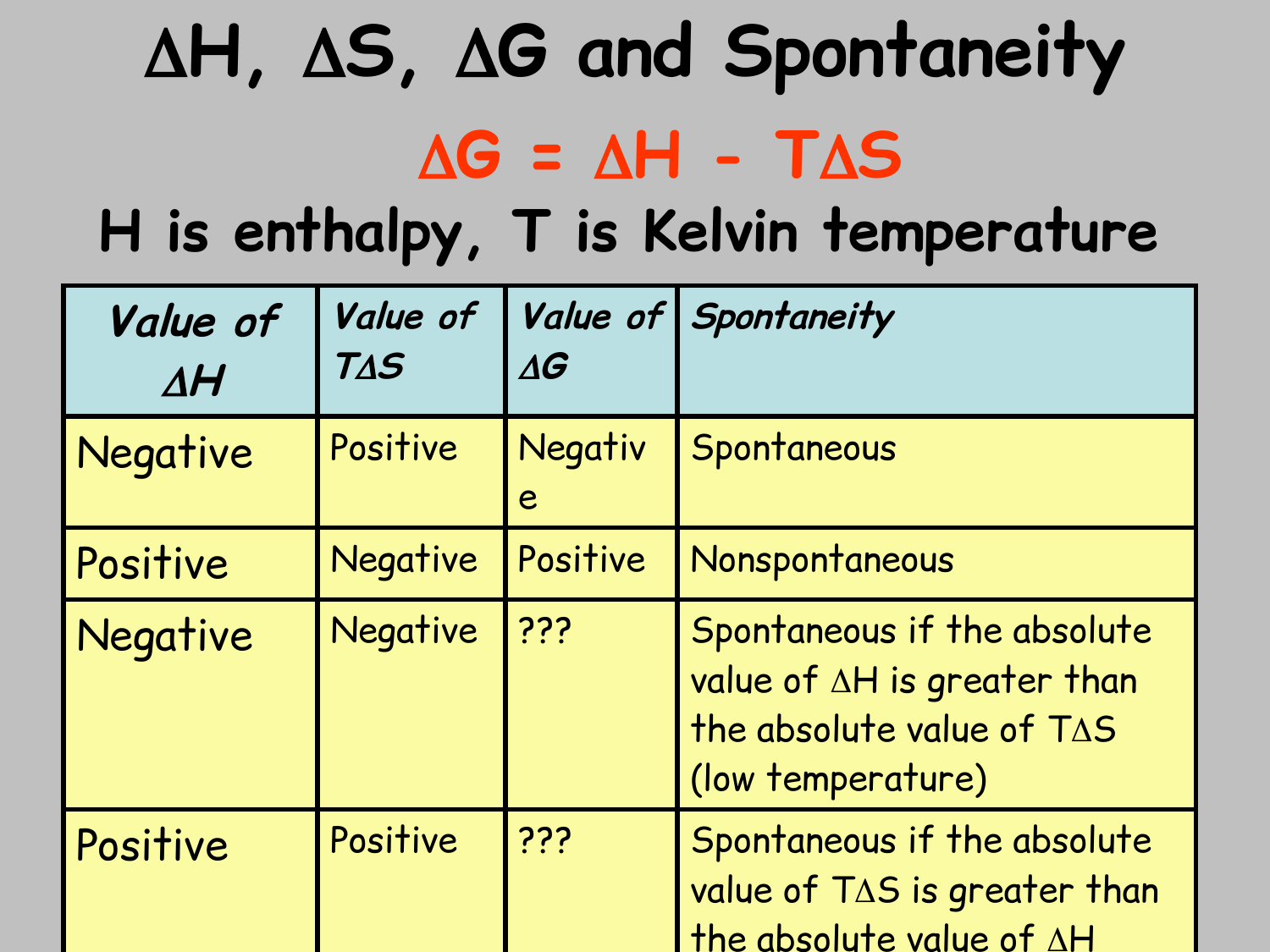

# ΔH, ΔS, ΔG and Spontaneity
		ΔG = ΔH - TΔS
H is enthalpy, T is Kelvin temperature
| Value of ΔH | Value of TΔS | Value of ΔG | Spontaneity |
| --- | --- | --- | --- |
| Negative | Positive | Negative | Spontaneous |
| Positive | Negative | Positive | Nonspontaneous |
| Negative | Negative | ??? | Spontaneous if the absolute value of ΔH is greater than the absolute value of TΔS (low temperature) |
| Positive | Positive | ??? | Spontaneous if the absolute value of TΔS is greater than the absolute value of ΔH (high temperature) |